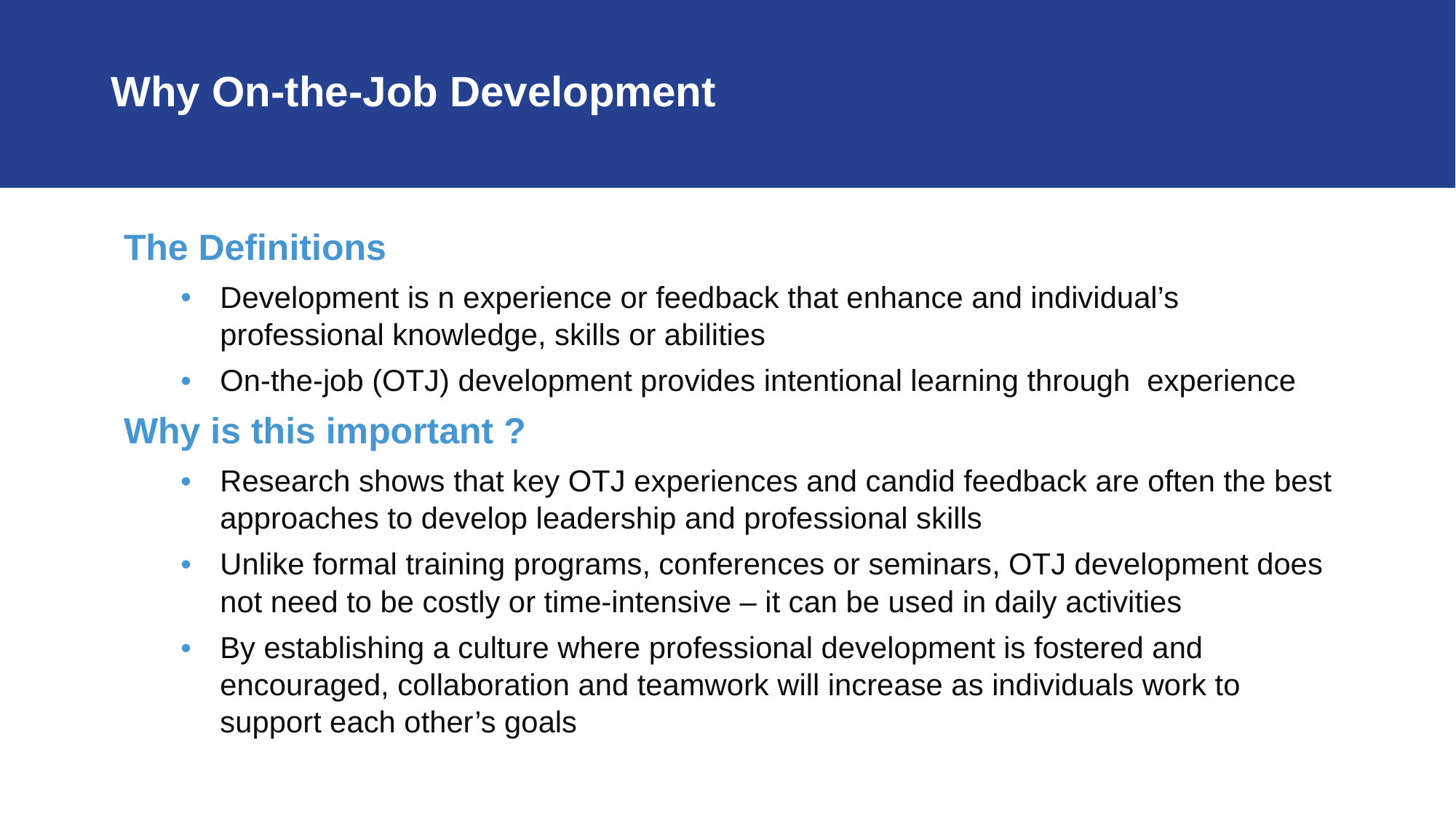

# Why On-the-Job Development
The Definitions
Development is n experience or feedback that enhance and individual’s professional knowledge, skills or abilities
On-the-job (OTJ) development provides intentional learning through  experience
Why is this important ?
Research shows that key OTJ experiences and candid feedback are often the best approaches to develop leadership and professional skills
Unlike formal training programs, conferences or seminars, OTJ development does not need to be costly or time-intensive – it can be used in daily activities
By establishing a culture where professional development is fostered and encouraged, collaboration and teamwork will increase as individuals work to support each other’s goals